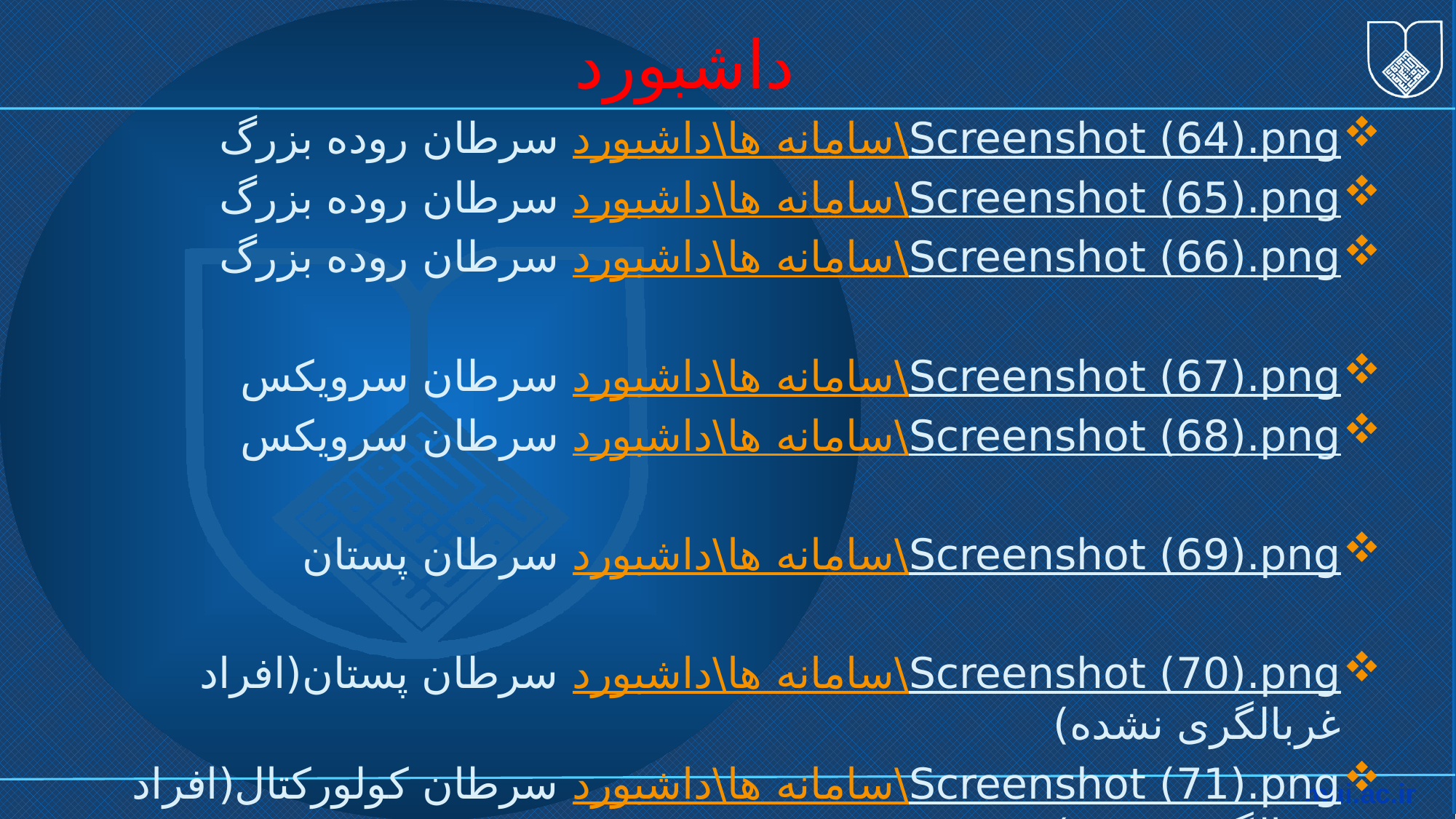

# داشبورد
سامانه ها\داشبورد\Screenshot (64).png سرطان روده بزرگ
سامانه ها\داشبورد\Screenshot (65).png سرطان روده بزرگ
سامانه ها\داشبورد\Screenshot (66).png سرطان روده بزرگ

سامانه ها\داشبورد\Screenshot (67).png سرطان سرویکس
سامانه ها\داشبورد\Screenshot (68).png سرطان سرویکس

سامانه ها\داشبورد\Screenshot (69).png سرطان پستان

سامانه ها\داشبورد\Screenshot (70).png سرطان پستان(افراد غربالگری نشده)
سامانه ها\داشبورد\Screenshot (71).png سرطان کولورکتال(افراد غربالگری نشده)